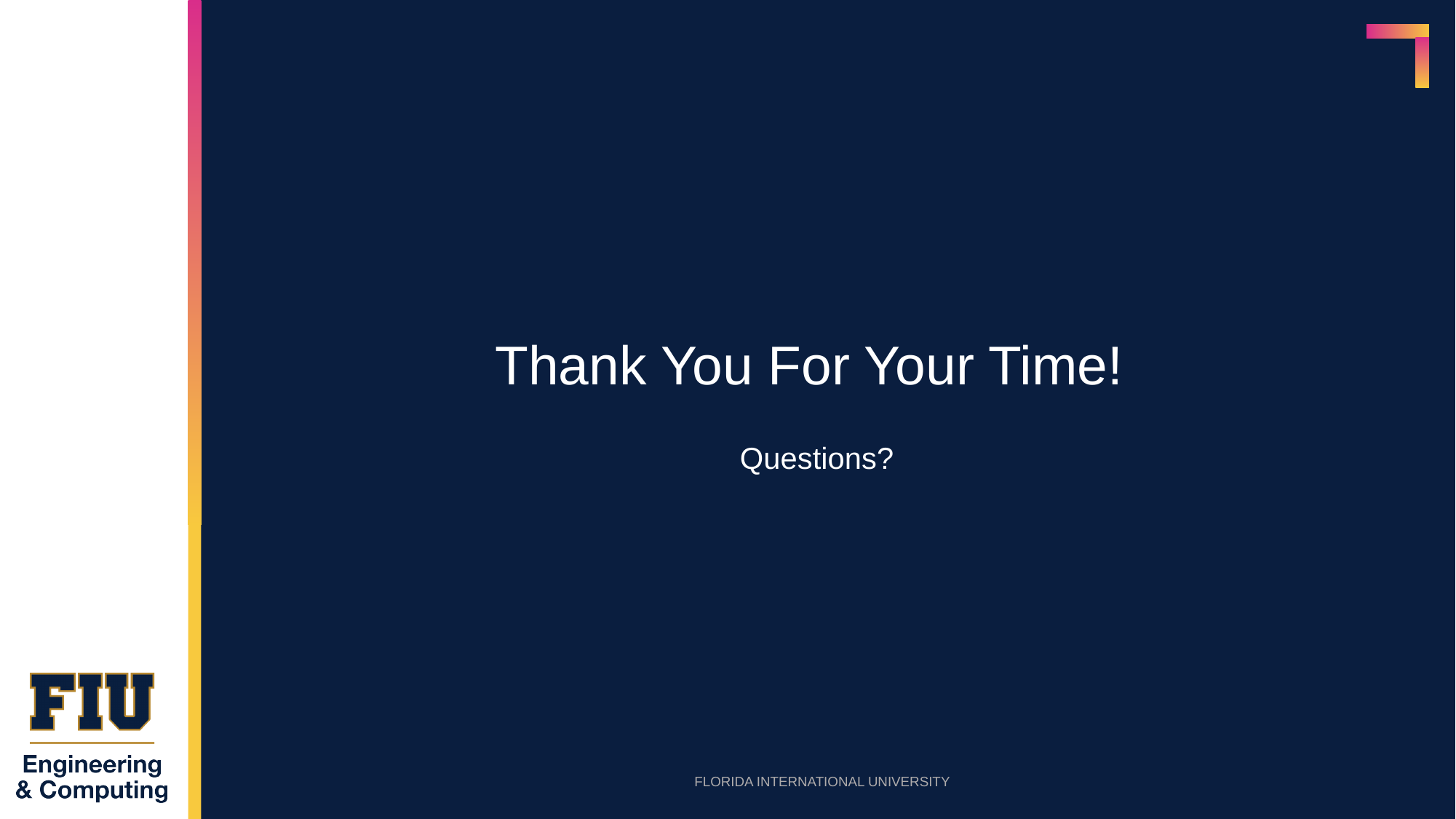

# Thank You For Your Time!
Questions?